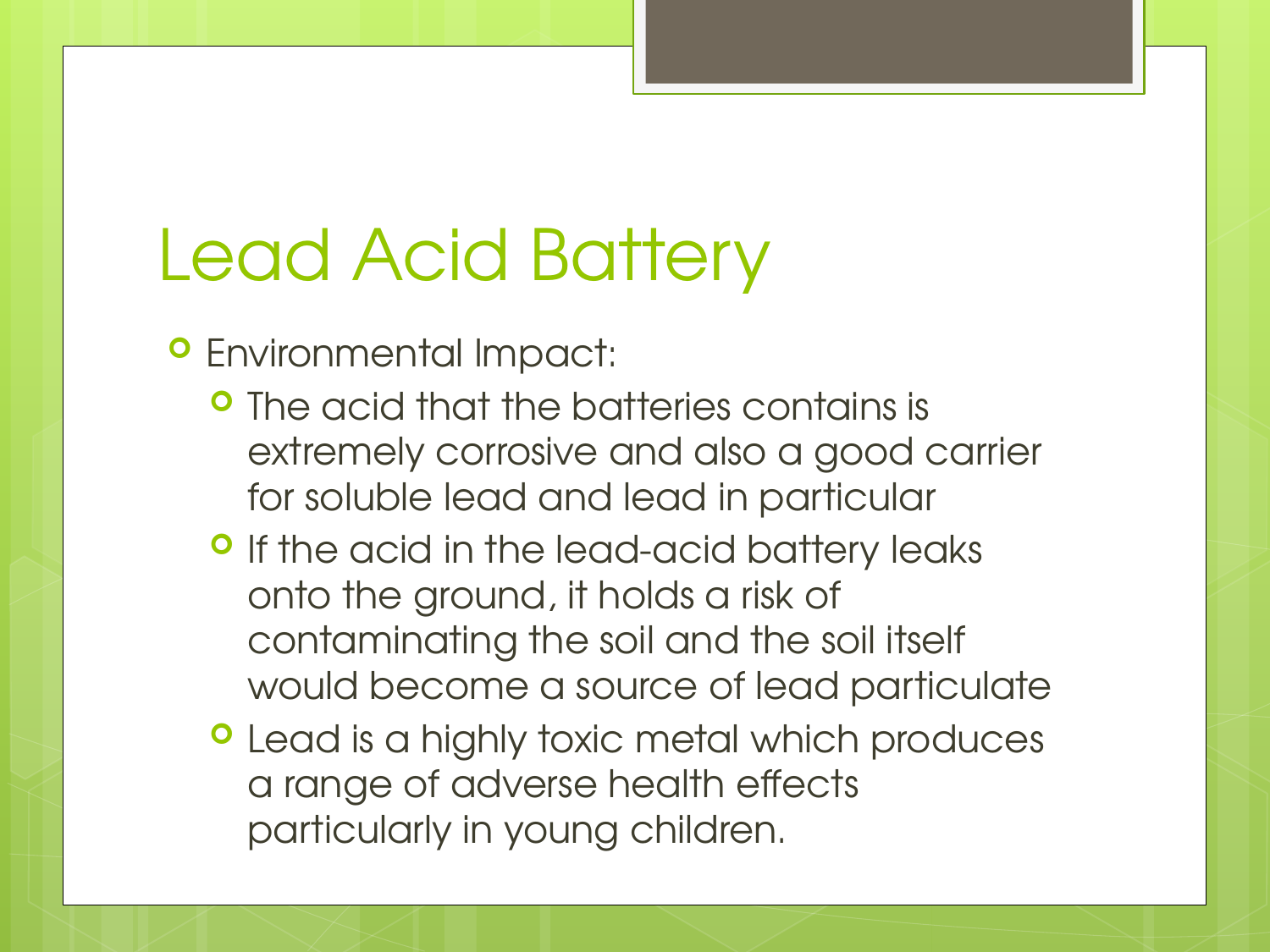

# Lead Acid Battery
Environmental Impact:
The acid that the batteries contains is extremely corrosive and also a good carrier for soluble lead and lead in particular
If the acid in the lead-acid battery leaks onto the ground, it holds a risk of contaminating the soil and the soil itself would become a source of lead particulate
Lead is a highly toxic metal which produces a range of adverse health effects particularly in young children.